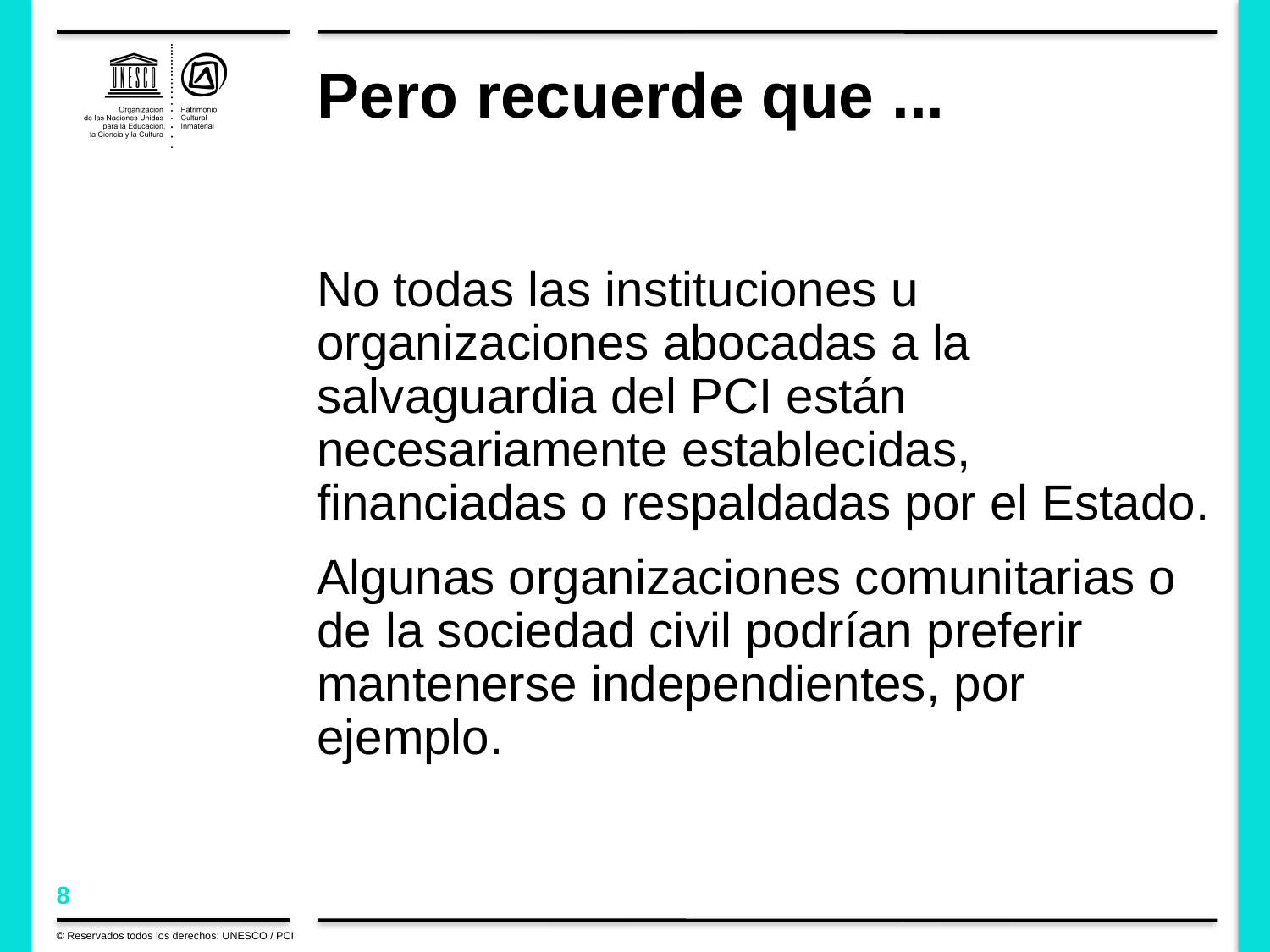

# Pero recuerde que ...
No todas las instituciones u organizaciones abocadas a la salvaguardia del PCI están necesariamente establecidas, financiadas o respaldadas por el Estado.
Algunas organizaciones comunitarias o de la sociedad civil podrían preferir mantenerse independientes, por ejemplo.
© Reservados todos los derechos: UNESCO / PCI